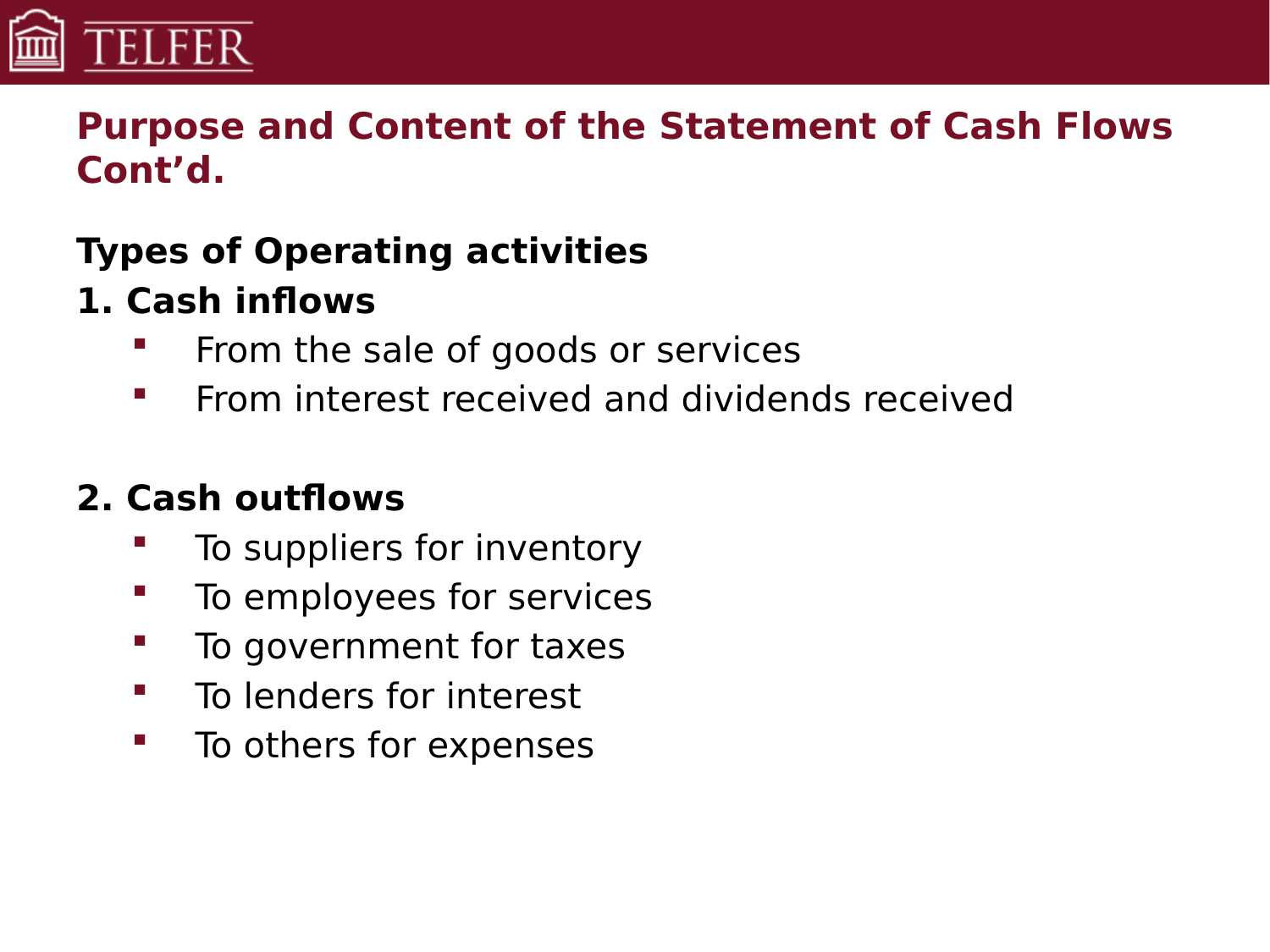

# Purpose and Content of the Statement of Cash Flows Cont’d.
Types of Operating activities
1. Cash inflows
From the sale of goods or services
From interest received and dividends received

2. Cash outflows
To suppliers for inventory
To employees for services
To government for taxes
To lenders for interest
To others for expenses